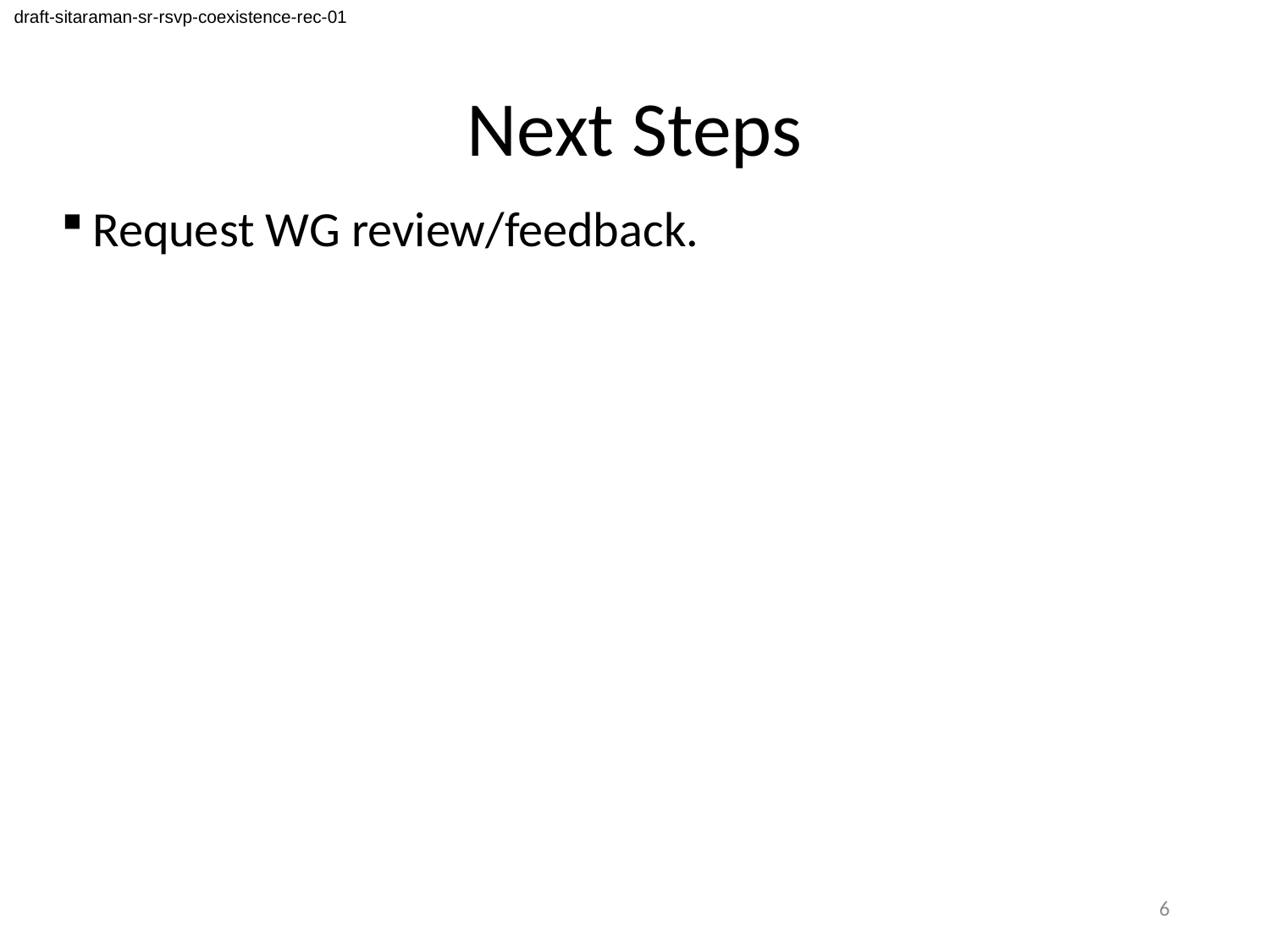

draft-sitaraman-sr-rsvp-coexistence-rec-01
# Next Steps

Request WG review/feedback.

6